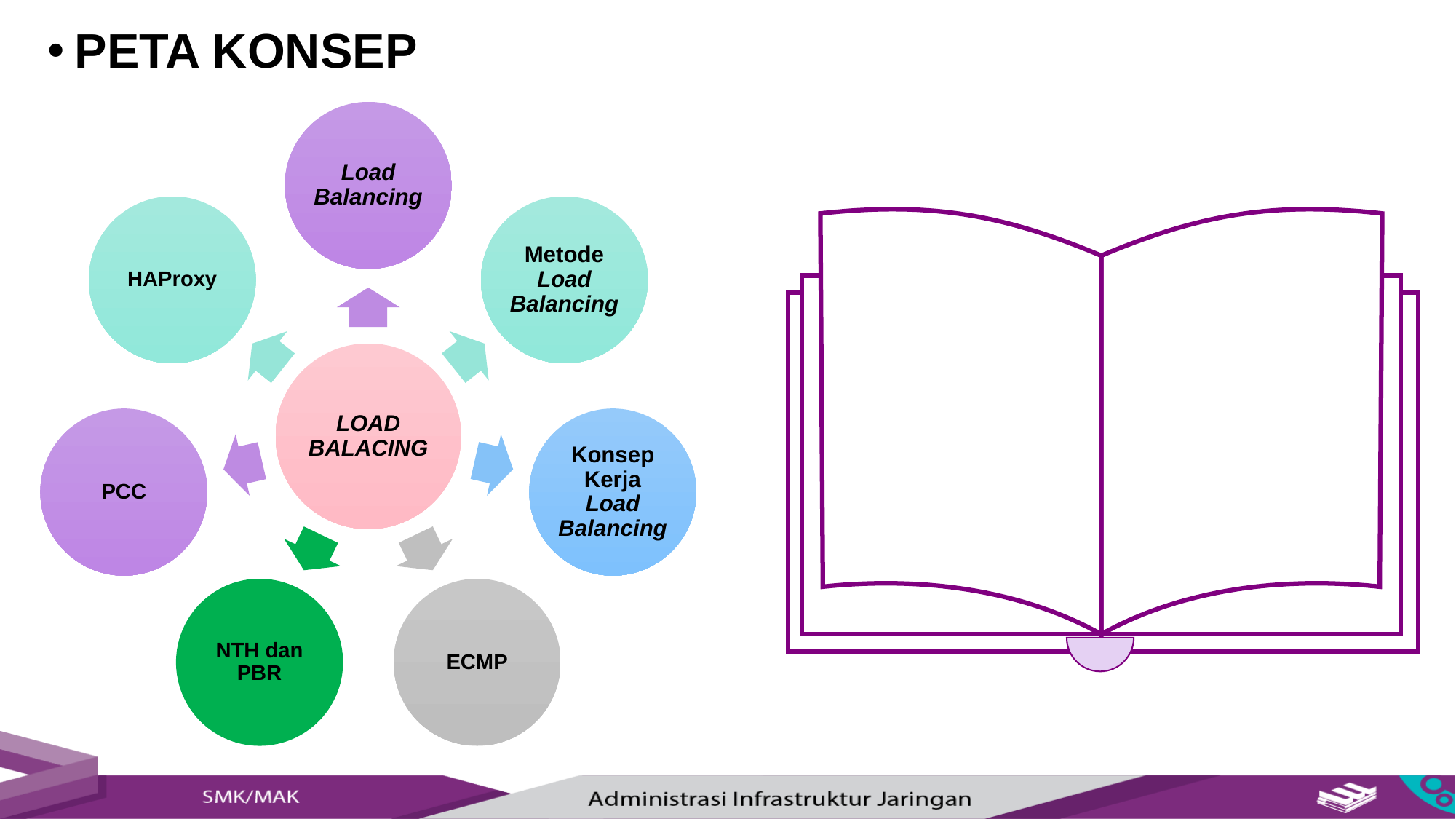

PETA KONSEP
LOAD BALACING

Load Balancing

Metode Load Balancing

Konsep Kerja Load Balancing

ECMP

NTH dan PBR

PCC

HAProxy